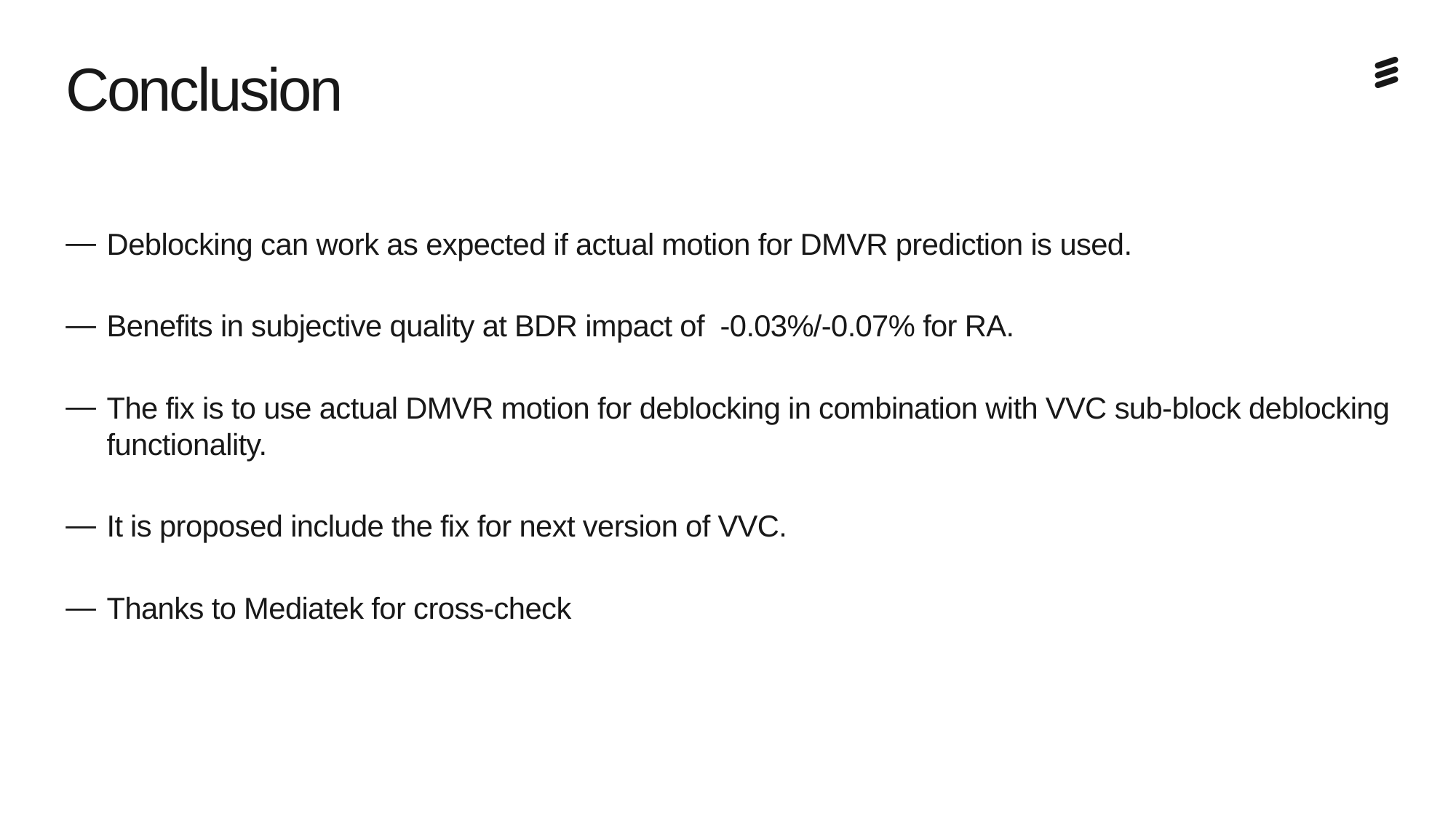

# Conclusion
Deblocking can work as expected if actual motion for DMVR prediction is used.

Benefits in subjective quality at BDR impact of  -0.03%/-0.07% for RA.

The fix is to use actual DMVR motion for deblocking in combination with VVC sub-block deblocking functionality.

It is proposed include the fix for next version of VVC.

Thanks to Mediatek for cross-check